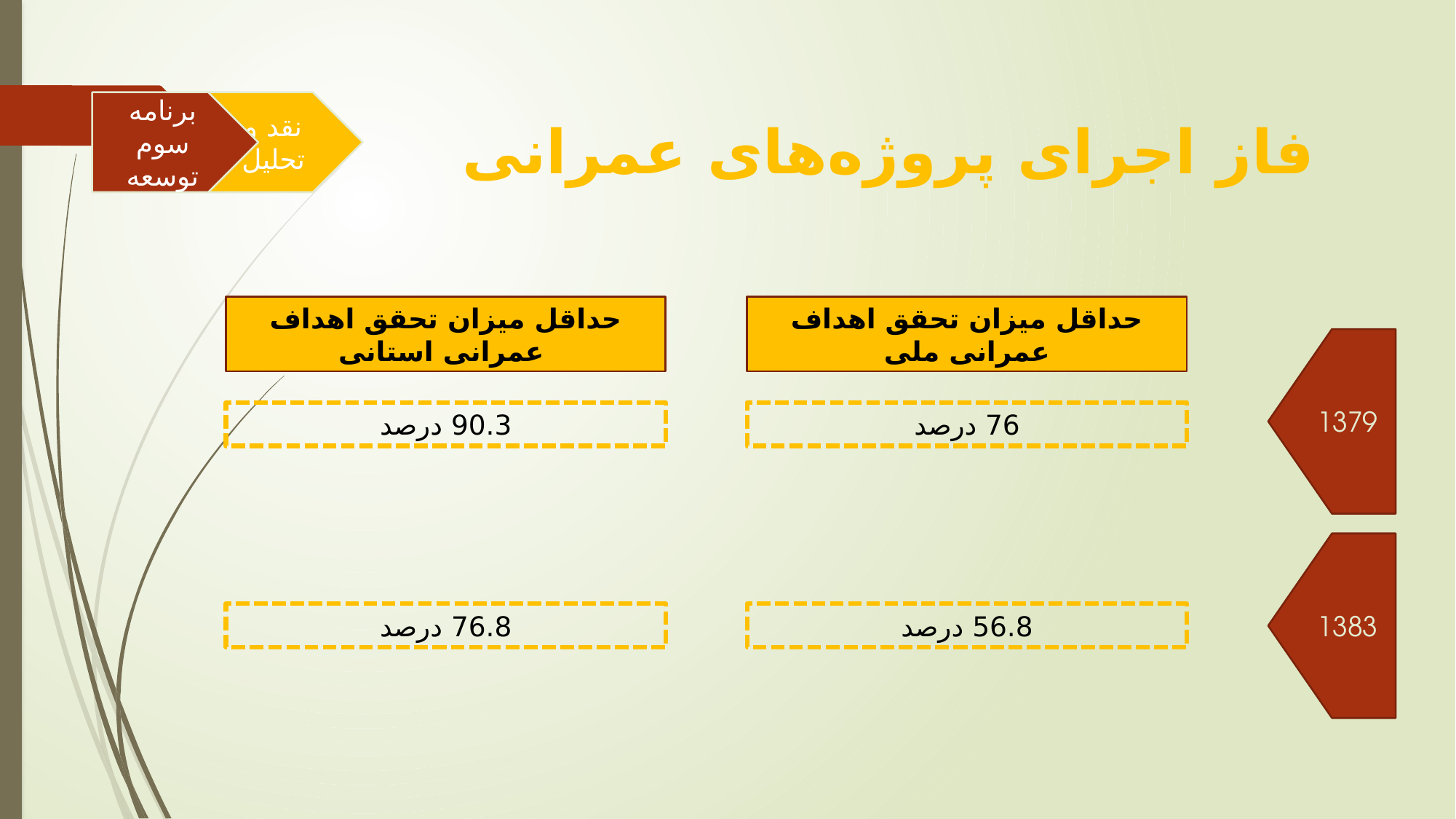

برنامه سوم توسعه
نقد و تحلیل
فاز اجرای پروژه‌های عمرانی
حداقل میزان تحقق اهداف عمرانی استانی
حداقل میزان تحقق اهداف عمرانی ملی
1379
90.3 درصد
76 درصد
1383
76.8 درصد
56.8 درصد